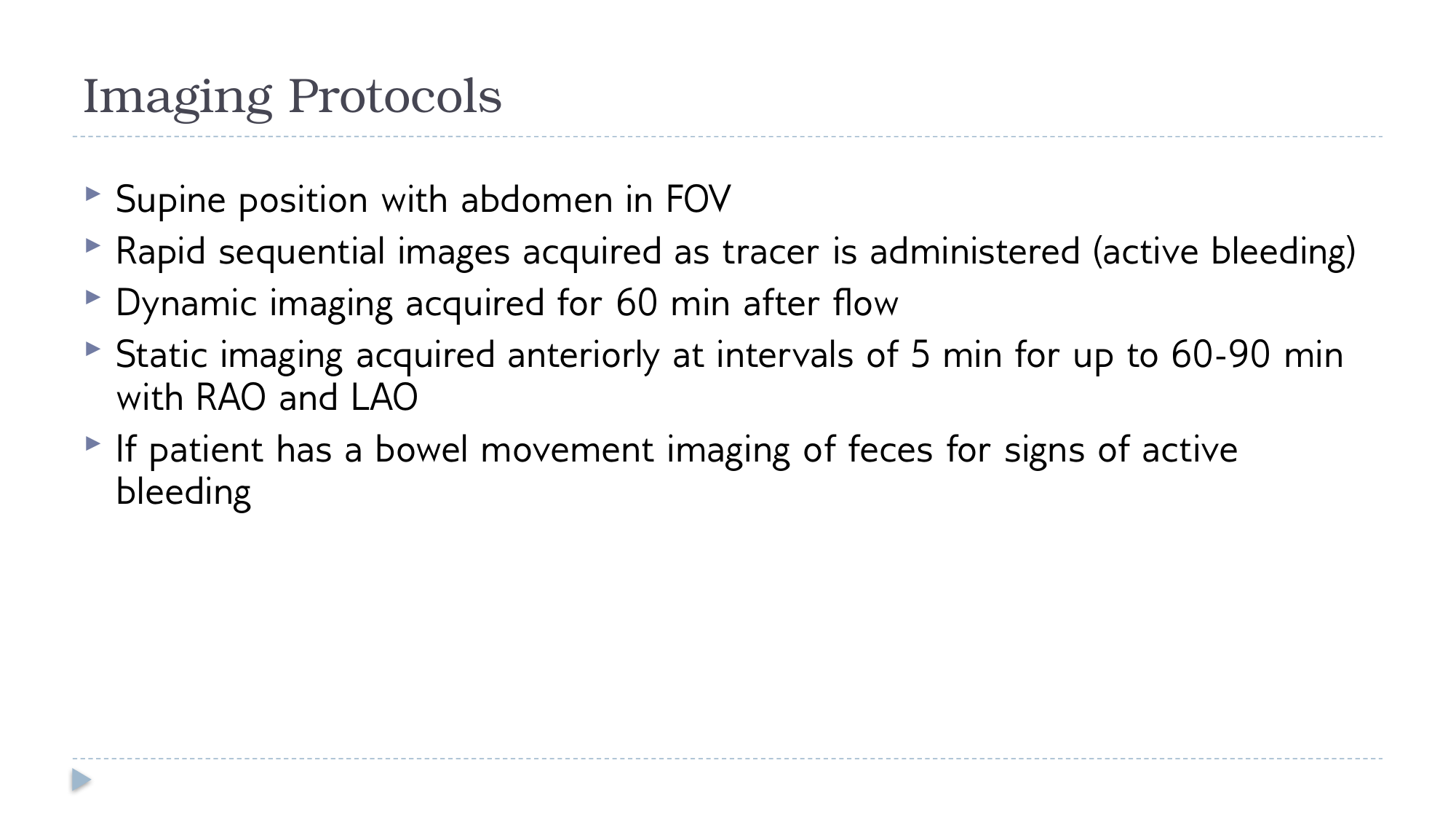

# Imaging Protocols
Supine position with abdomen in FOV
Rapid sequential images acquired as tracer is administered (active bleeding)
Dynamic imaging acquired for 60 min after flow
Static imaging acquired anteriorly at intervals of 5 min for up to 60-90 min with RAO and LAO
If patient has a bowel movement imaging of feces for signs of active bleeding